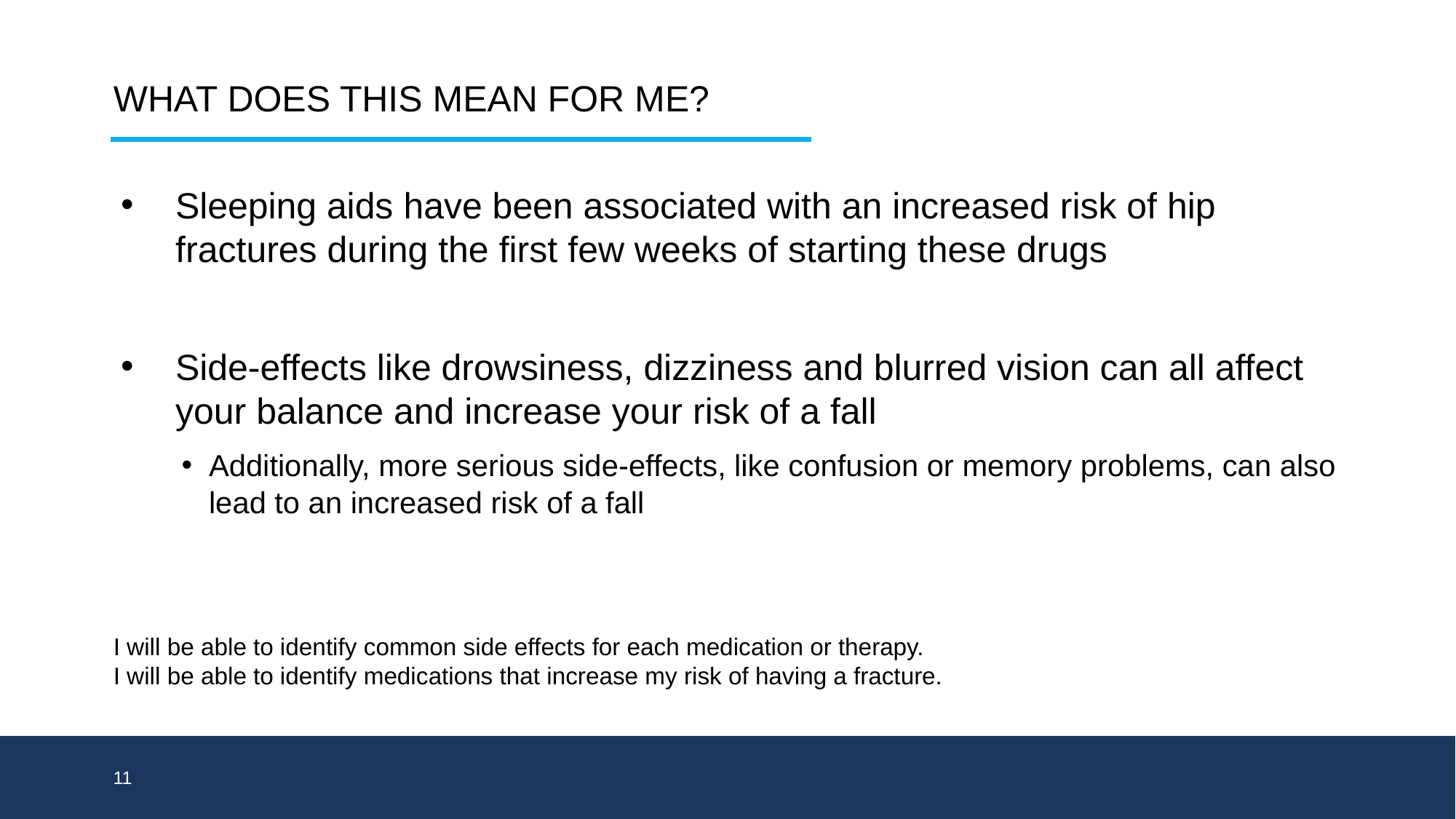

# What does this mean for me?
Sleeping aids have been associated with an increased risk of hip fractures during the first few weeks of starting these drugs

Side-effects like drowsiness, dizziness and blurred vision can all affect your balance and increase your risk of a fall
Additionally, more serious side-effects, like confusion or memory problems, can also lead to an increased risk of a fall

I will be able to identify common side effects for each medication or therapy.
I will be able to identify medications that increase my risk of having a fracture.